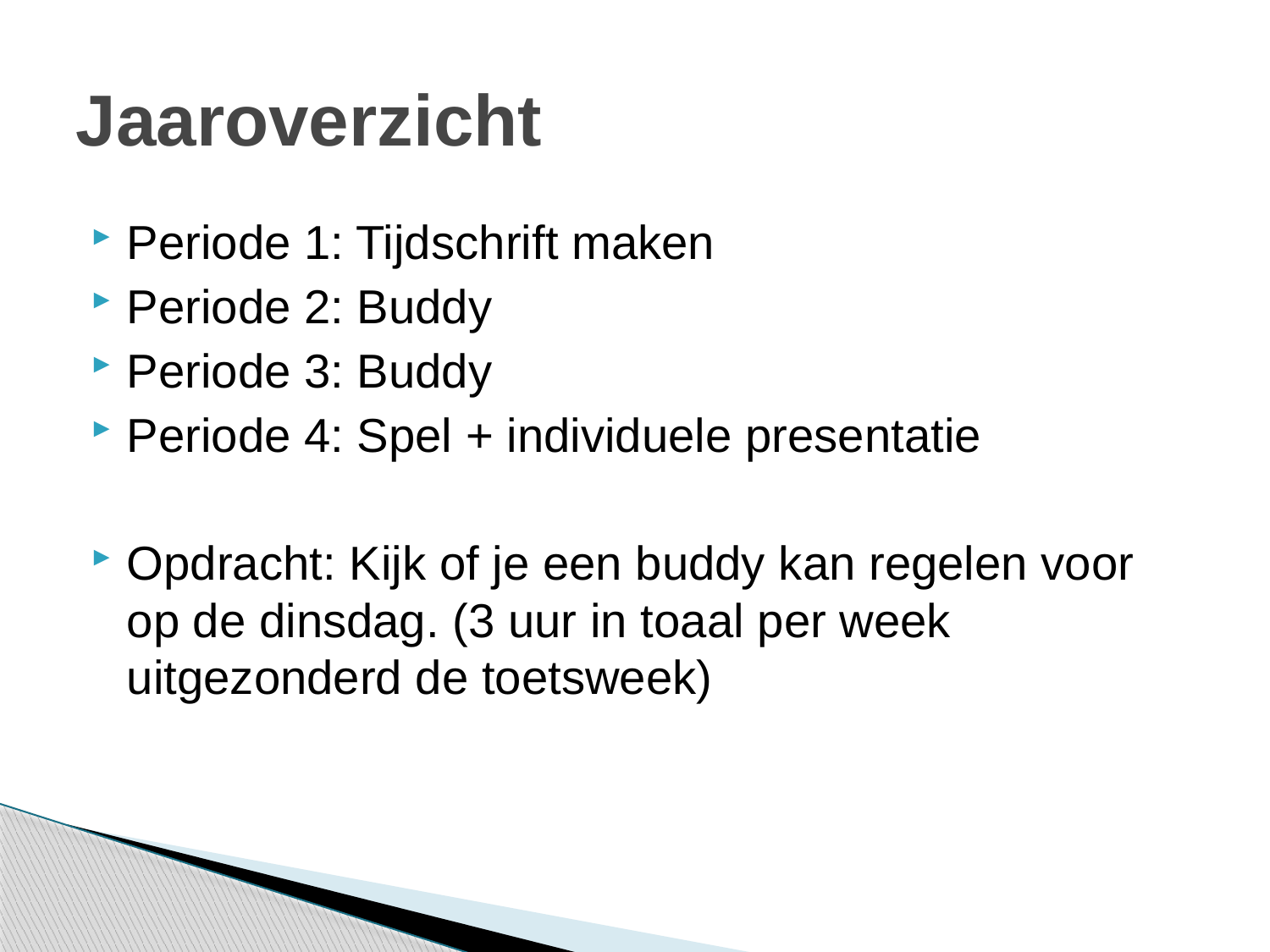

# Jaaroverzicht
Periode 1: Tijdschrift maken
Periode 2: Buddy
Periode 3: Buddy
Periode 4: Spel + individuele presentatie

Opdracht: Kijk of je een buddy kan regelen voor op de dinsdag. (3 uur in toaal per week uitgezonderd de toetsweek)